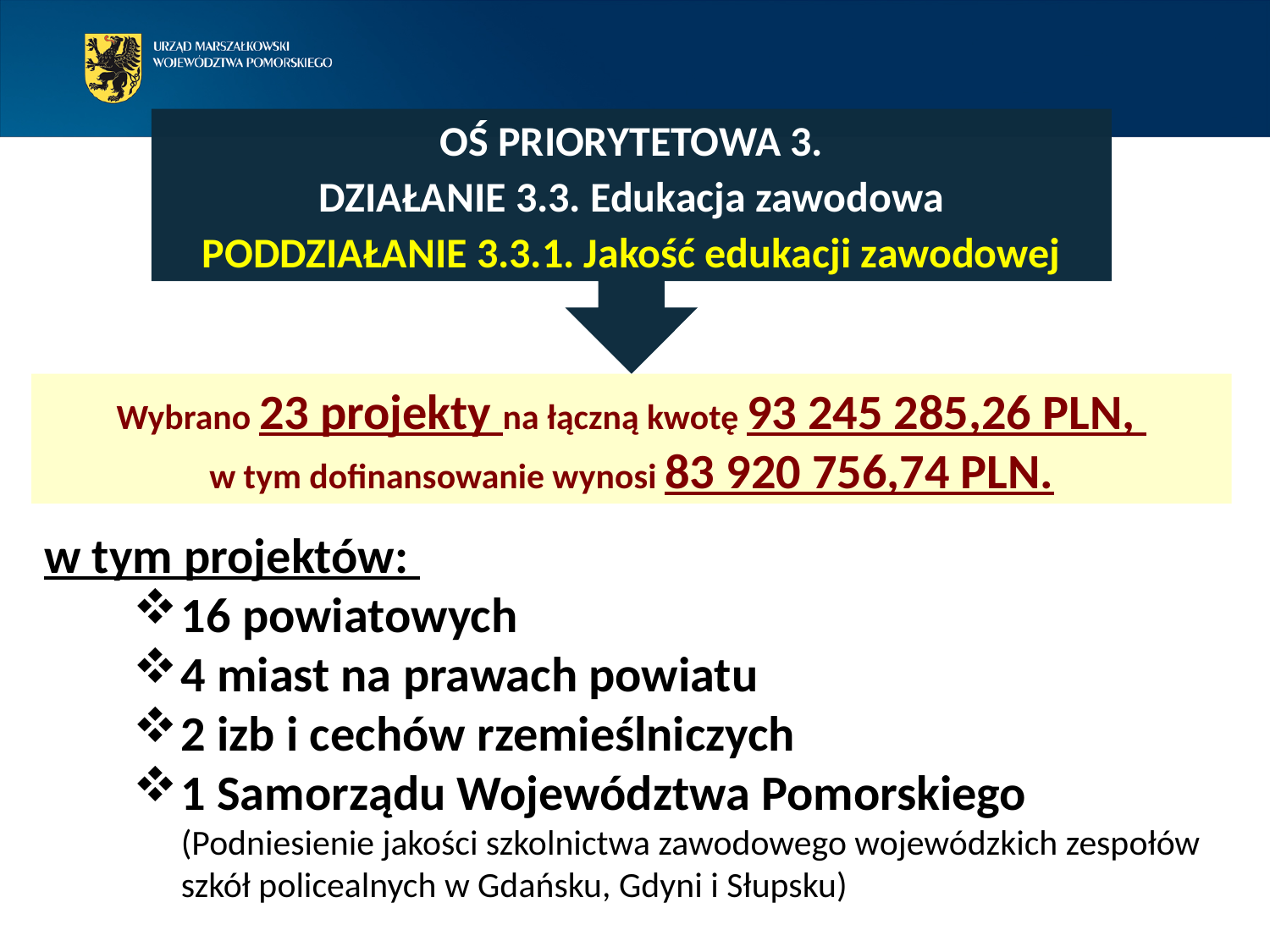

OŚ PRIORYTETOWA 3.
DZIAŁANIE 3.3. Edukacja zawodowa
PODDZIAŁANIE 3.3.1. Jakość edukacji zawodowej
Wybrano 23 projekty na łączną kwotę 93 245 285,26 PLN,
w tym dofinansowanie wynosi 83 920 756,74 PLN.

w tym projektów:
16 powiatowych
4 miast na prawach powiatu
2 izb i cechów rzemieślniczych
1 Samorządu Województwa Pomorskiego
(Podniesienie jakości szkolnictwa zawodowego wojewódzkich zespołów szkół policealnych w Gdańsku, Gdyni i Słupsku)